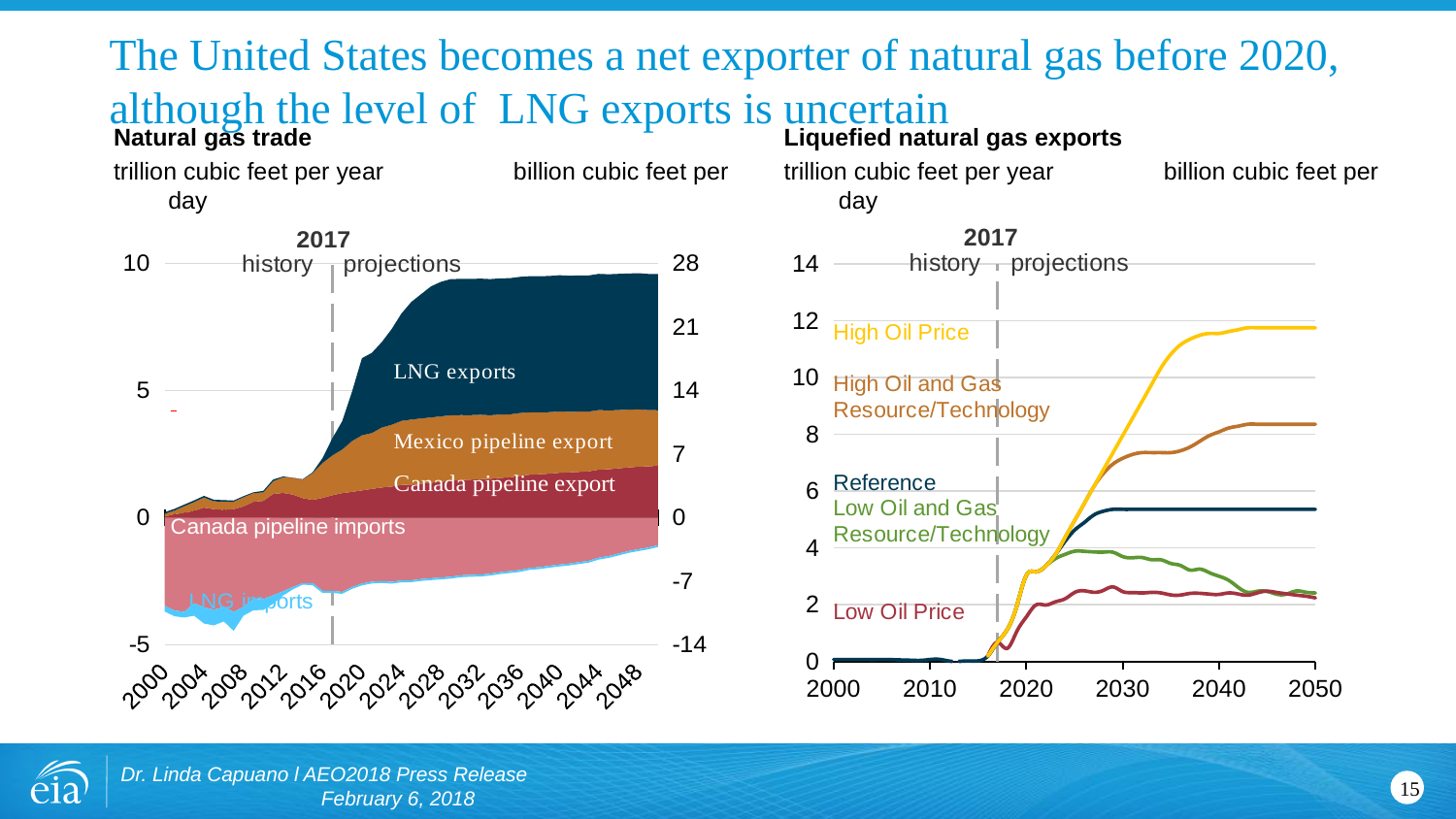

# The United States becomes a net exporter of natural gas before 2020, 	although the level of  LNG exports is uncertain
Natural gas trade
trillion cubic feet per year	        billion cubic feet per day
Liquefied natural gas exports
trillion cubic feet per year	     billion cubic feet per day

### Chart

| Category | mexico imports | exports canada | exports mexico | exports LNG | canada imports | LNG imports |
|---|---|---|---|---|---|---|
| 2000 | -0.03178356164383562 | 0.072586 | 0.10552 | 0.06561000000000003 | -9.709495890410958 | -0.6192767123287675 |
| 2001 | -0.028153424657534246 | 0.16669 | 0.14083500000000002 | 0.06575299999999995 | -10.215169863013697 | -0.6523999999999995 |
| 2002 | -0.004808219178082191 | 0.18931299999999998 | 0.263481 | 0.06343899999999991 | -10.369802739726028 | -0.6266575342465757 |
| 2003 | 0.0 | 0.270988 | 0.343236 | 0.06569800000000003 | -9.417068493150685 | -1.3877232876712327 |
| 2004 | 0.0 | 0.39458499999999996 | 0.397453 | 0.062100000000000044 | -9.880939726027398 | -1.7863424657534235 |
| 2005 | -0.025534246575342468 | 0.35828 | 0.305196 | 0.0651250000000001 | -10.138230136986301 | -1.7294794520547927 |
| 2006 | -0.03492876712328767 | 0.341065 | 0.32212799999999997 | 0.06076500000000007 | -9.835602739726028 | -1.5987315068493155 |
| 2007 | -0.14811506849315068 | 0.48219799999999996 | 0.29186 | 0.048395999999999995 | -10.363583561643836 | -2.111813698630139 |
| 2008 | -0.11866849315068494 | 0.55865 | 0.365449 | 0.03916399999999998 | -9.833120547945205 | -0.9635561643835613 |
| 2009 | -0.07752328767123287 | 0.700596 | 0.33849 | 0.03327100000000005 | -8.96193698630137 | -1.238238356164384 |
| 2010 | -0.08217808219178083 | 0.738745 | 0.333459 | 0.06458500000000011 | -8.985621917808219 | -1.1808493150684933 |
| 2011 | -0.00732054794520548 | 0.9369930000000001 | 0.498892 | 0.06976500000000008 | -8.53994794520548 | -0.9559999999999995 |
| 2012 | -0.0008602739726027397 | 0.970731 | 0.619955 | 0.02814199999999989 | -8.117334246575343 | -0.47848767123287644 |
| 2013 | -0.002928767123287671 | 0.911193 | 0.6612210000000001 | -1.000000000139778e-06 | -7.632827397260274 | -0.2638465753424644 |
| 2014 | -0.0039068493150684926 | 0.769573 | 0.728694 | 0.015975000000000072 | -7.218654794520549 | -0.16203561643835662 |
| 2015 | -0.002556164383561644 | 0.700902 | 1.054467 | 0.02814300000000003 | -7.194761643835617 | -0.24951506849315117 |
| 2016 | 0.0 | 0.7735 | 1.374426 | 0.18684 | -8.051131506849314 | -0.239572602739726 |
| 2017 | 0.0 | 0.880632 | 1.564608 | 0.67125 | -8.074832876712328 | -0.21441095890410958 |
| 2018 | 0.0 | 0.964128 | 1.711915 | 1.11192 | -8.176698630136986 | -0.21238356164383565 |
| 2019 | 0.0 | 1.015361 | 2.000665 | 1.9456 | -7.6393945205479445 | -0.21077808219178082 |
| 2020 | 0.0 | 1.068703 | 2.168888 | 3.0335 | -7.252972602739726 | -0.20958082191780822 |
| 2021 | 0.0 | 1.128658 | 2.196791 | 3.1565 | -7.045934246575342 | -0.20878904109589042 |
| 2022 | 0.0 | 1.18597 | 2.355828 | 3.3565 | -6.9845205479452055 | -0.20839452054794522 |
| 2023 | 0.0 | 1.220131 | 2.433307 | 3.7565 | -7.065580821917808 | -0.20839452054794522 |
| 2024 | 0.0 | 1.285551 | 2.518925 | 4.223167 | -6.917846575342466 | -0.20839452054794522 |
| 2025 | 0.0 | 1.301139 | 2.557796 | 4.623167 | -6.902758904109589 | -0.20839452054794522 |
| 2026 | 0.0 | 1.335507 | 2.564787 | 4.889834 | -6.763589041095891 | -0.20839452054794522 |
| 2027 | 0.0 | 1.375952 | 2.565253 | 5.1565 | -6.674567123287671 | -0.20839452054794522 |
| 2028 | 0.0 | 1.404973 | 2.57988 | 5.289834 | -6.588553424657533 | -0.20839452054794522 |
| 2029 | 0.0 | 1.451977 | 2.573644 | 5.3565 | -6.510178082191781 | -0.20839452054794522 |
| 2030 | 0.0 | 1.47508 | 2.557361 | 5.3565 | -6.354627397260273 | -0.20839452054794522 |
| 2031 | 0.0 | 1.4924 | 2.538759 | 5.3565 | -6.3046273972602735 | -0.20839452054794522 |
| 2032 | 0.0 | 1.514134 | 2.53003 | 5.3565 | -6.277361643835617 | -0.20839452054794522 |
| 2033 | 0.0 | 1.528563 | 2.498912 | 5.3565 | -6.170117808219178 | -0.20839452054794522 |
| 2034 | 0.0 | 1.565051 | 2.48838 | 5.3565 | -6.004175342465753 | -0.20839452054794522 |
| 2035 | 0.0 | 1.584798 | 2.477497 | 5.3565 | -5.89286301369863 | -0.20839452054794522 |
| 2036 | 0.0 | 1.642223 | 2.471764 | 5.3565 | -5.767920547945205 | -0.20839452054794522 |
| 2037 | 0.0 | 1.688794 | 2.450946 | 5.3565 | -5.540013698630136 | -0.20839452054794522 |
| 2038 | 0.0 | 1.706572 | 2.432999 | 5.3565 | -5.454427397260274 | -0.20839452054794522 |
| 2039 | 0.0 | 1.731715 | 2.417217 | 5.3565 | -5.302380821917808 | -0.20839452054794522 |
| 2040 | 0.0 | 1.764234 | 2.412126 | 5.3565 | -5.165282191780822 | -0.20839452054794522 |
| 2041 | 0.0 | 1.779161 | 2.381546 | 5.3565 | -5.053241095890411 | -0.20839452054794522 |
| 2042 | 0.0 | 1.801584 | 2.367266 | 5.3565 | -4.902394520547945 | -0.20839452054794522 |
| 2043 | 0.0 | 1.82171 | 2.349959 | 5.3565 | -4.740739726027397 | -0.20839452054794522 |
| 2044 | 0.0 | 1.887497 | 2.345338 | 5.3565 | -4.4075424657534255 | -0.20839452054794522 |
| 2045 | 0.0 | 1.901591 | 2.313908 | 5.3565 | -4.223030136986301 | -0.20839452054794522 |
| 2046 | 0.0 | 1.939741 | 2.292687 | 5.3565 | -3.9597315068493155 | -0.20839452054794522 |
| 2047 | 0.0 | 1.973634 | 2.270996 | 5.3565 | -3.6753698630136986 | -0.20839452054794522 |
| 2048 | 0.0 | 2.002957 | 2.254474 | 5.3565 | -3.4759972602739726 | -0.20839452054794522 |
| 2049 | 0.0 | 2.01649 | 2.213737 | 5.3565 | -3.2903643835616436 | -0.20839452054794522 |
| 2050 | 0.0 | 2.044406 | 2.178582 | 5.3565 | -3.0326273972602737 | -0.20839452054794522 |

### Chart

| Category | High Price | Low Price | High R & T | Low R & T | Reference |
|---|---|---|---|---|---|
Dr. Linda Capuano l AEO2018 Press Release                                       February 6, 2018
15